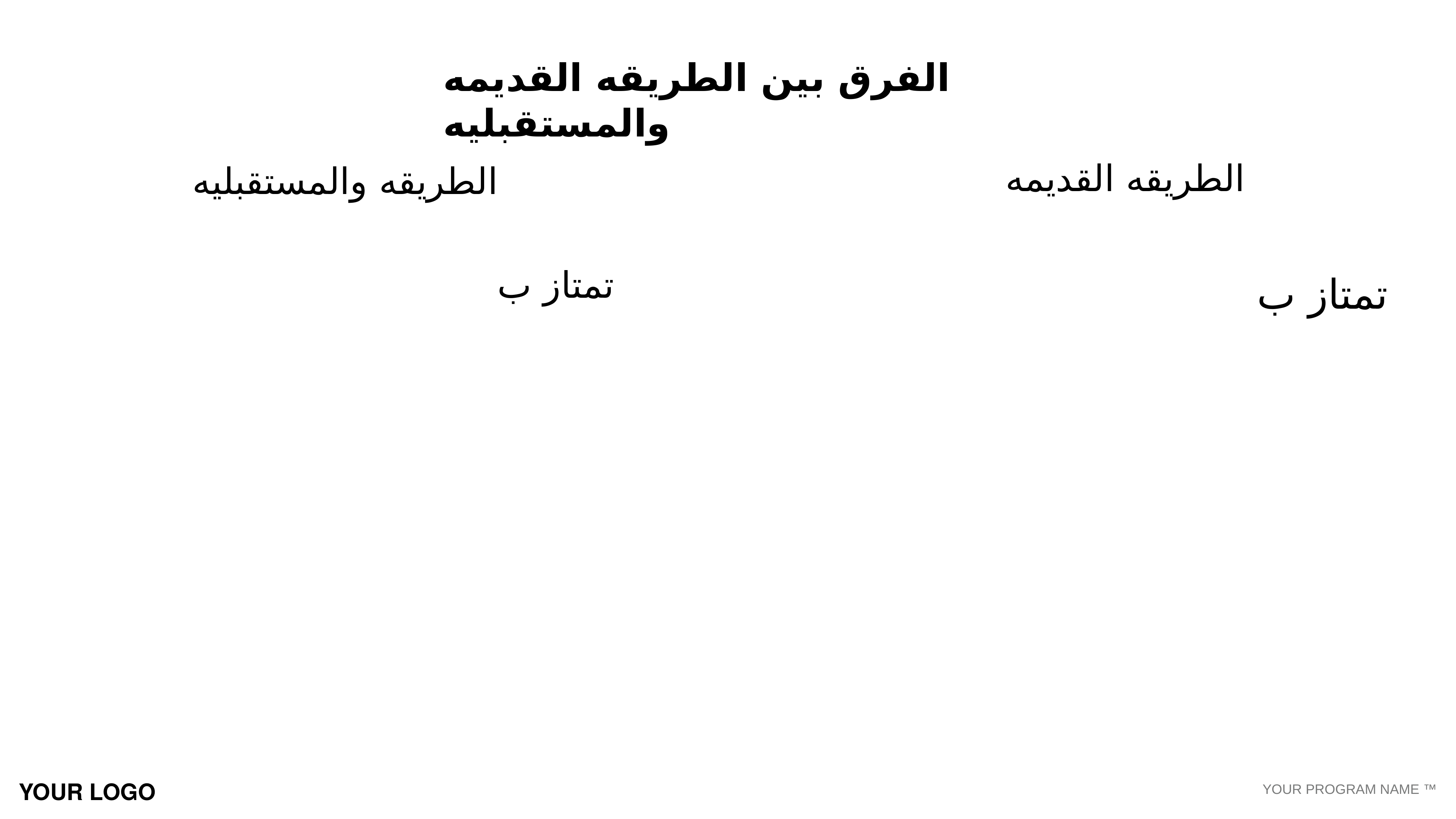

الفرق بين الطريقه القديمه والمستقبليه
الطريقه القديمه
الطريقه والمستقبليه
  تمتاز ب
تمتاز ب